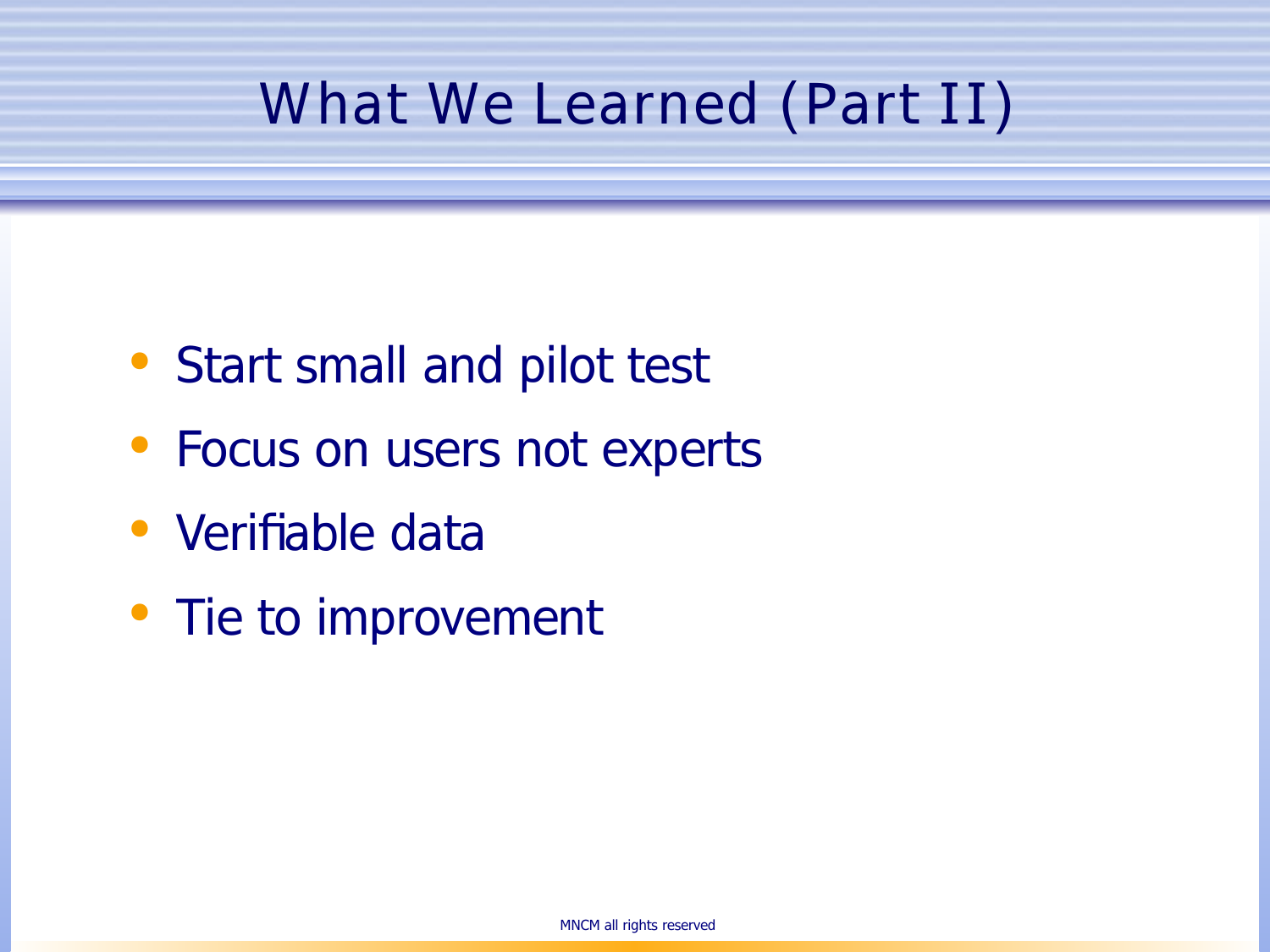

# What We Learned (Part II)

Start small and pilot test
Focus on users not experts
Verifiable data
Tie to improvement

MNCM all rights reserved